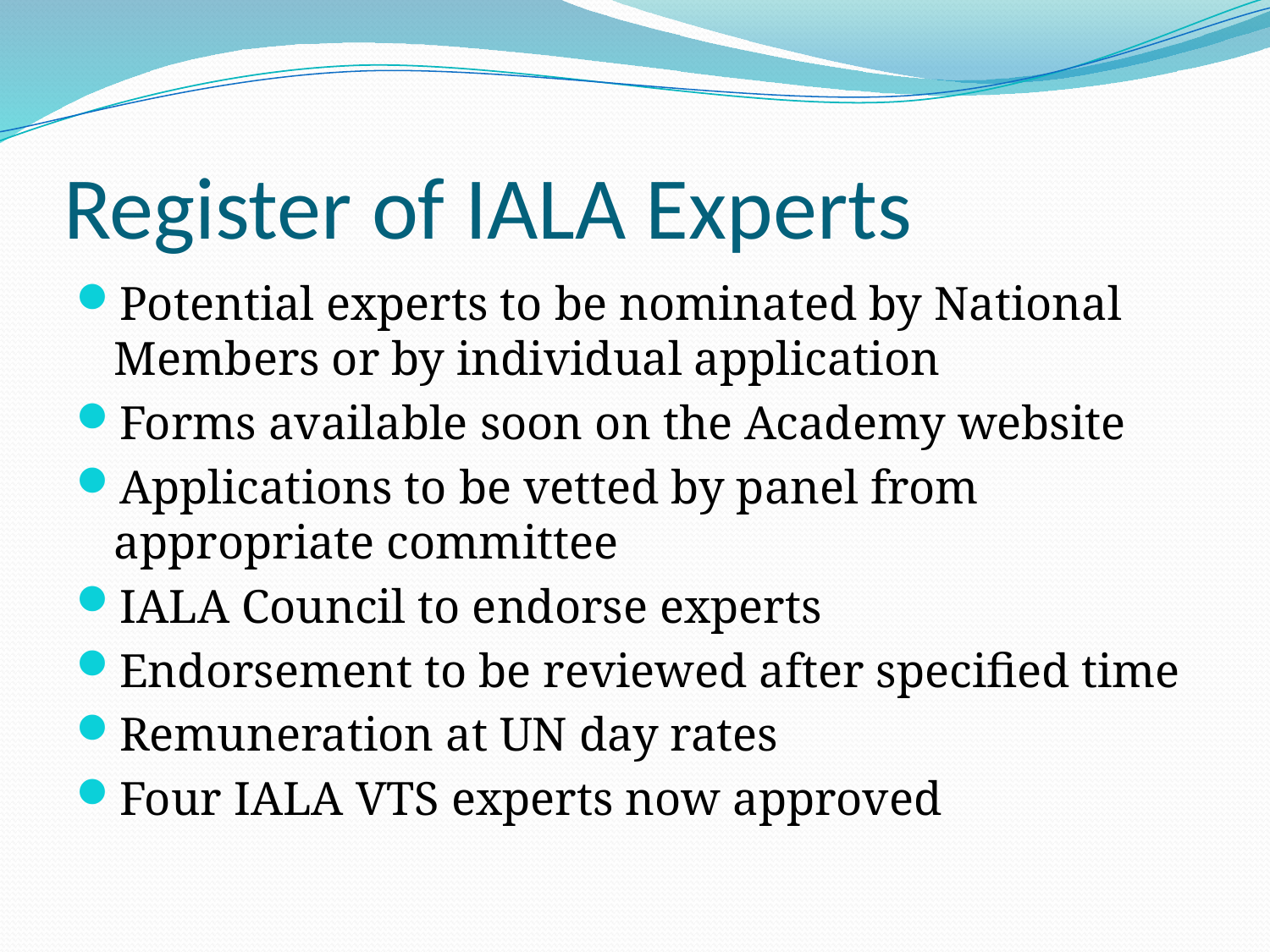

# Register of IALA Experts
Potential experts to be nominated by National Members or by individual application
Forms available soon on the Academy website
Applications to be vetted by panel from appropriate committee
IALA Council to endorse experts
Endorsement to be reviewed after specified time
Remuneration at UN day rates
Four IALA VTS experts now approved